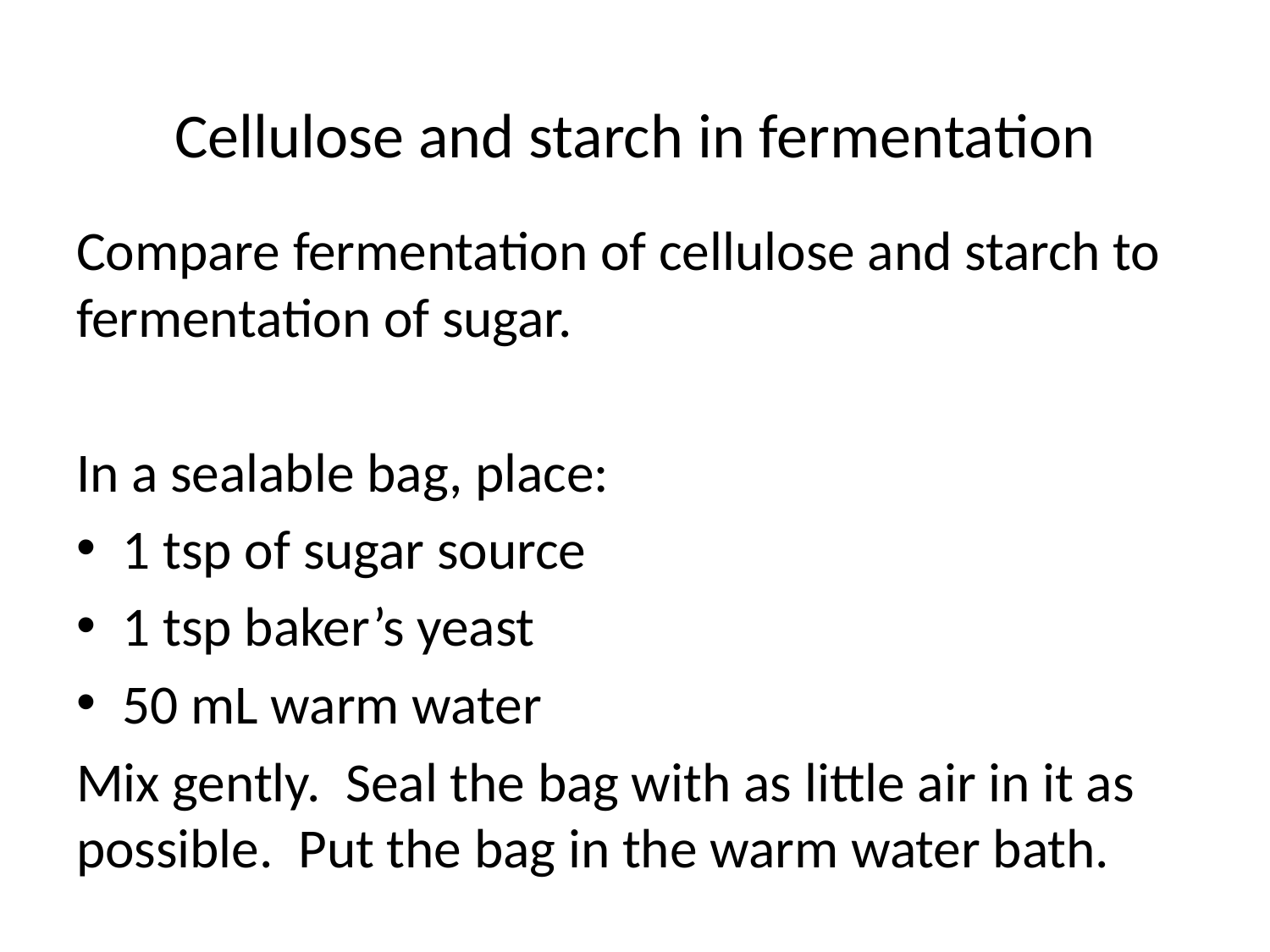

# Cellulose and starch in fermentation
Compare fermentation of cellulose and starch to fermentation of sugar.

In a sealable bag, place:
1 tsp of sugar source
1 tsp baker’s yeast
50 mL warm water
Mix gently.  Seal the bag with as little air in it as possible.  Put the bag in the warm water bath.